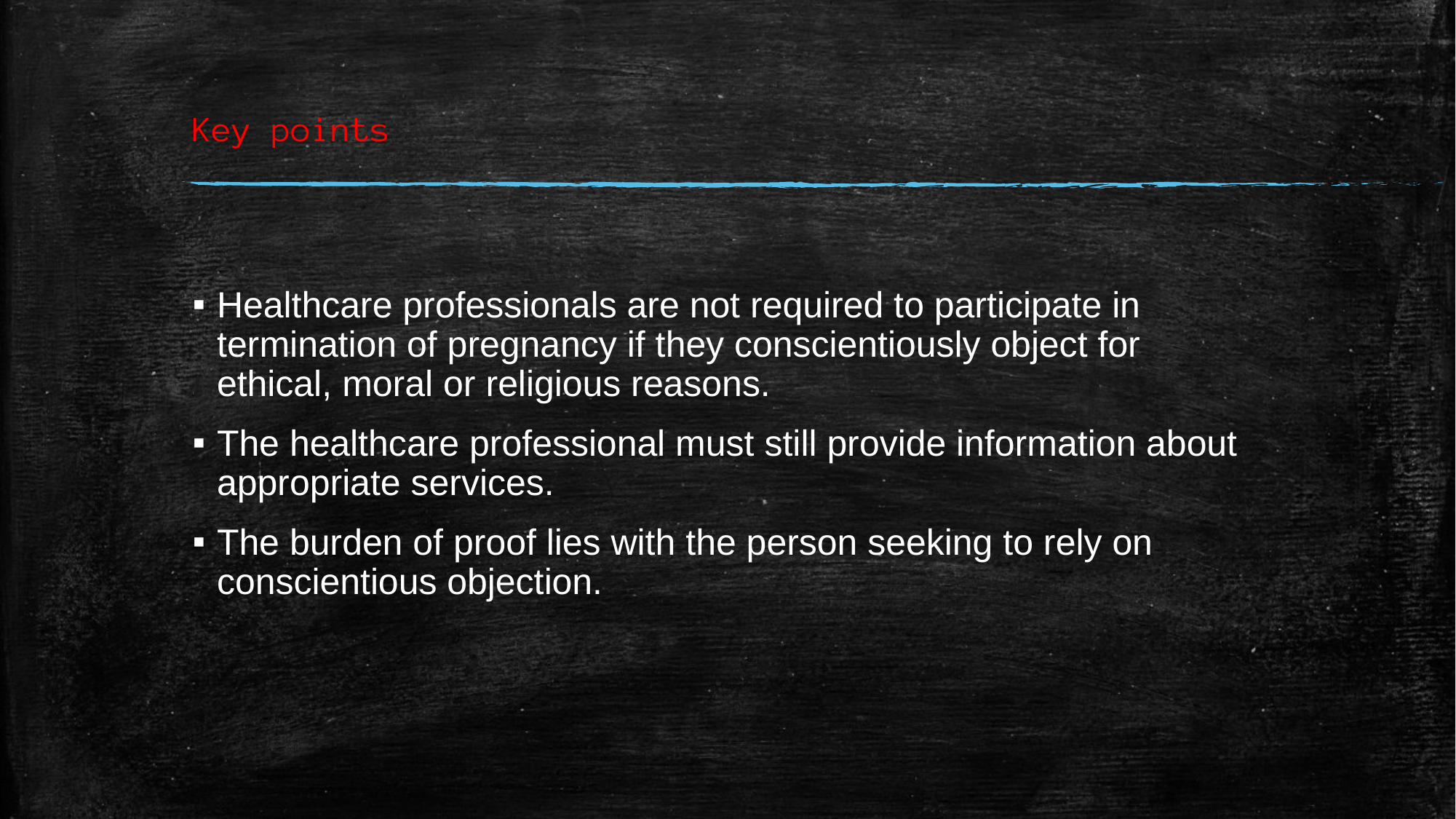

# Key points

Healthcare professionals are not required to participate in termination of pregnancy if they conscientiously object for ethical, moral or religious reasons.
The healthcare professional must still provide information about appropriate services.
The burden of proof lies with the person seeking to rely on conscientious objection.